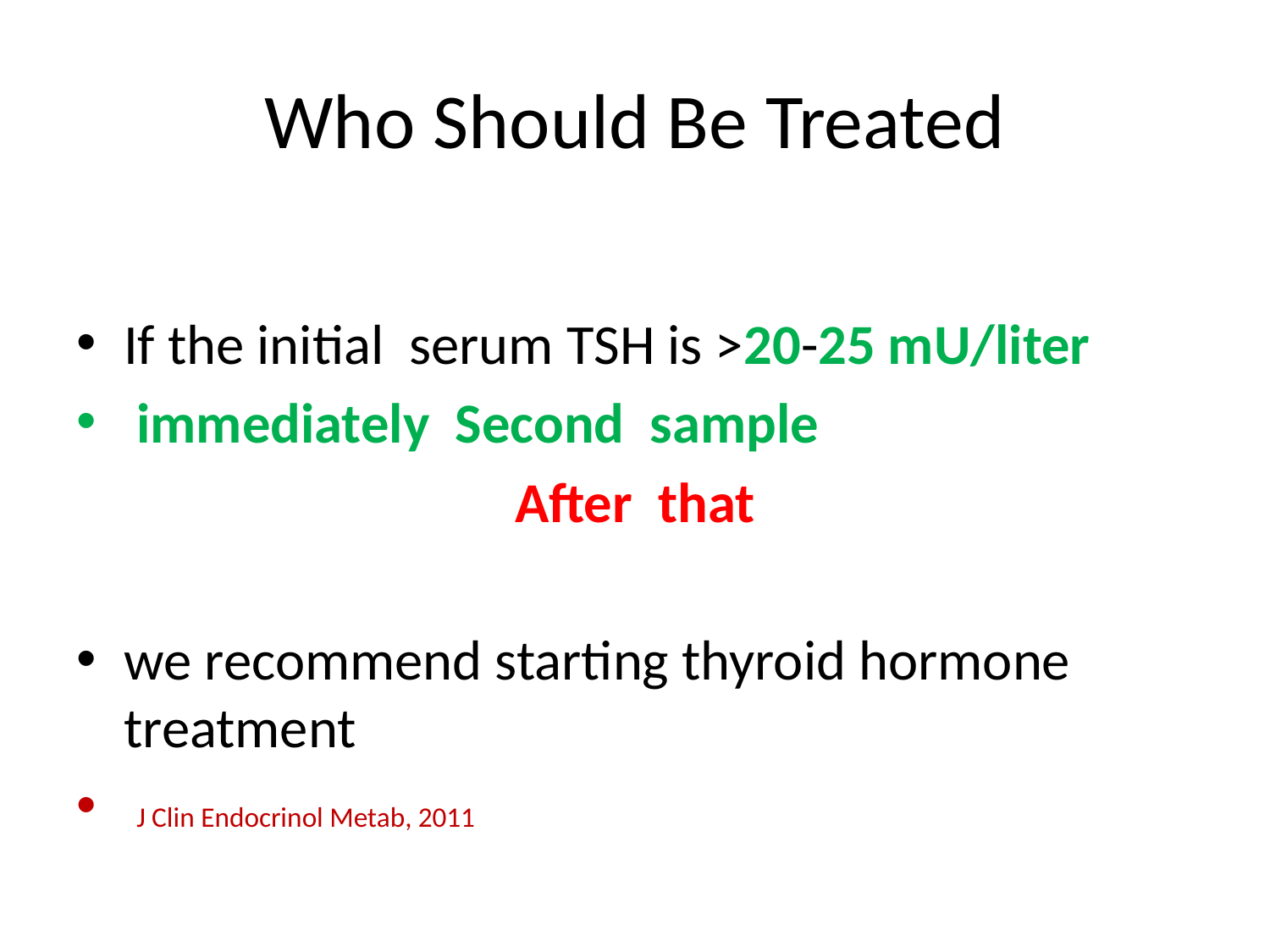

# Who Should Be Treated

If the initial  serum TSH is >20-25 mU/liter
 immediately  Second  sample
After  that

we recommend starting thyroid hormone treatment
 J Clin Endocrinol Metab, 2011